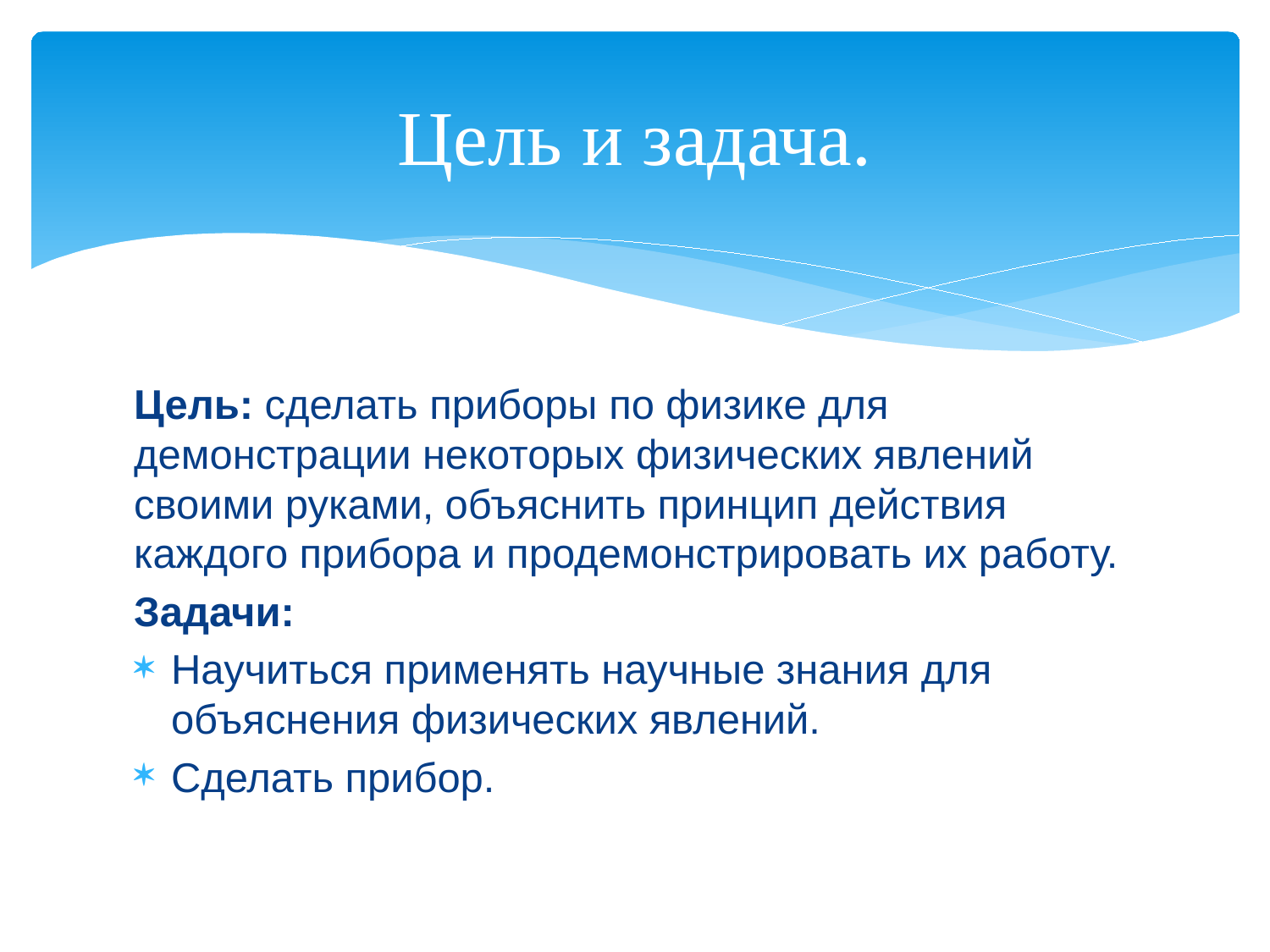

# Цель и задача.
Цель: сделать приборы по физике для демонстрации некоторых физических явлений своими руками, объяснить принцип действия каждого прибора и продемонстрировать их работу.
Задачи:
Научиться применять научные знания для объяснения физических явлений.
Сделать прибор.